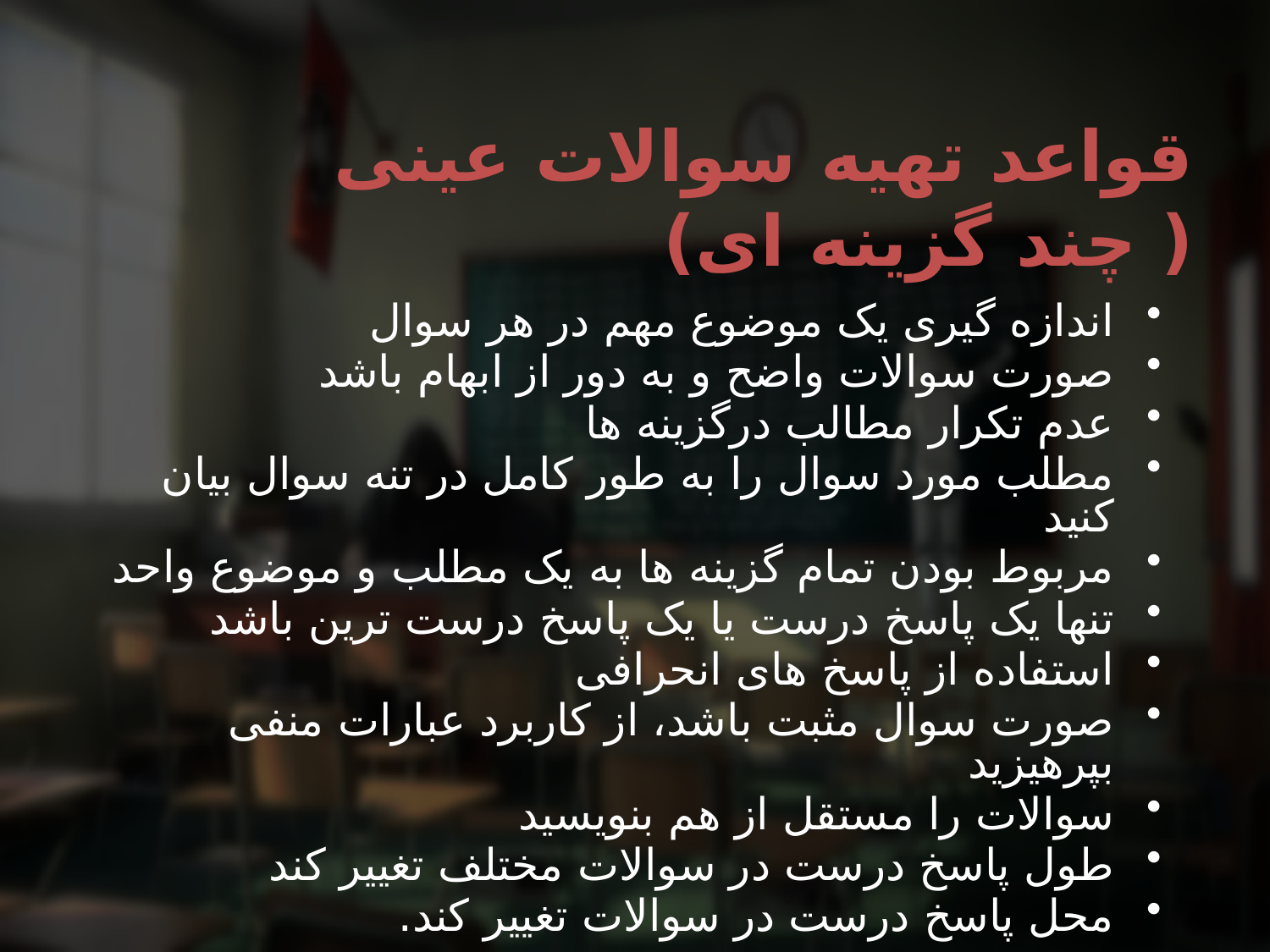

# قواعد تهیه سوالات عینی ( چند گزینه ای)
اندازه گیری یک موضوع مهم در هر سوال
صورت سوالات واضح و به دور از ابهام باشد
عدم تکرار مطالب درگزینه ها
مطلب مورد سوال را به طور کامل در تنه سوال بیان کنید
مربوط بودن تمام گزینه ها به یک مطلب و موضوع واحد
تنها یک پاسخ درست یا یک پاسخ درست ترین باشد
استفاده از پاسخ های انحرافی
صورت سوال مثبت باشد، از کاربرد عبارات منفی بپرهیزید
سوالات را مستقل از هم بنویسید
طول پاسخ درست در سوالات مختلف تغییر کند
محل پاسخ درست در سوالات تغییر کند.